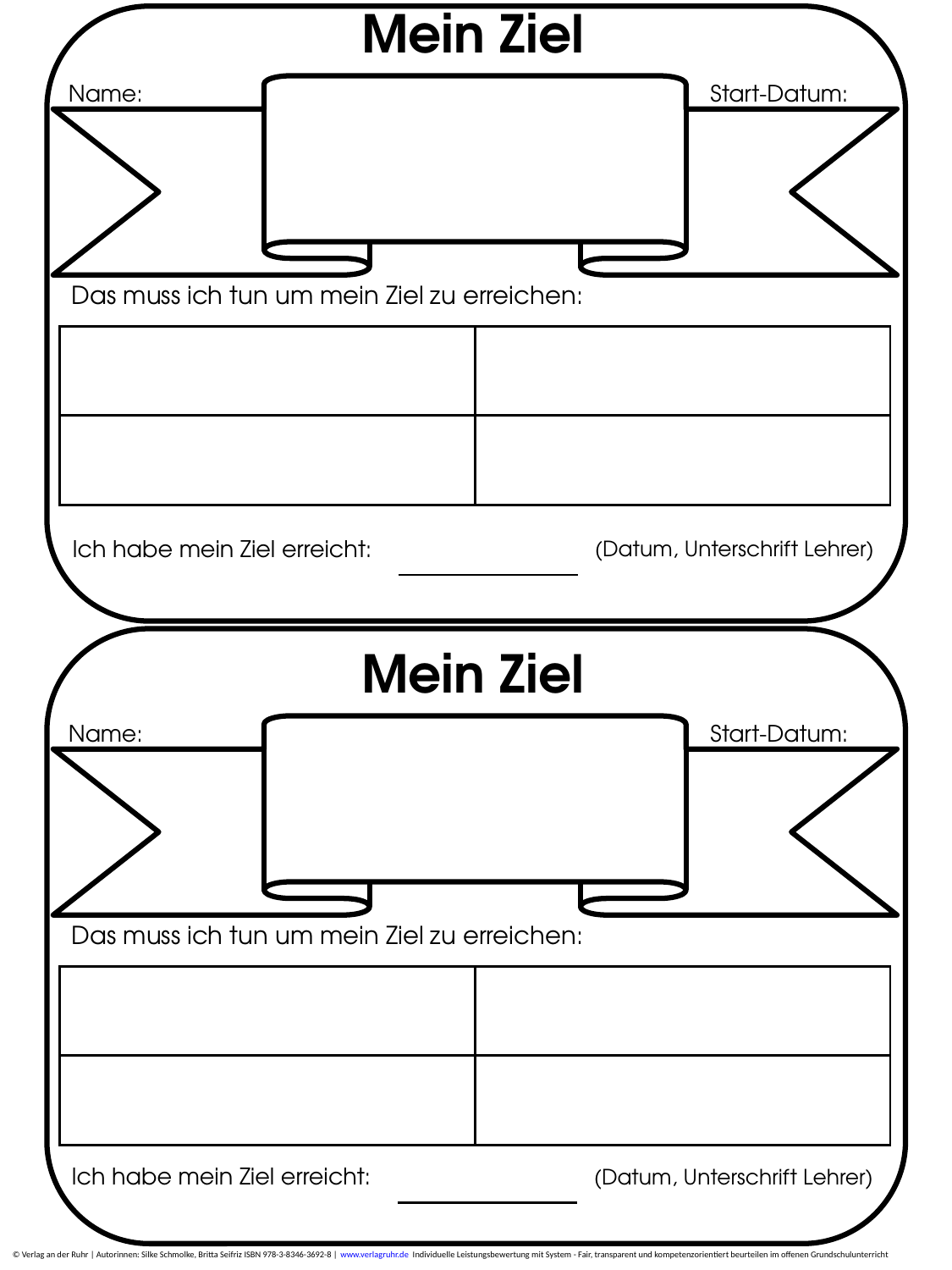

Mein Ziel

Name:
Start-Datum:

| Das muss ich tun um mein Ziel zu erreichen: |  |
| --- | --- |
|  |  |
|  |  |
| Ich habe mein Ziel erreicht: |  | (Datum, Unterschrift Lehrer) |
| --- | --- | --- |

Mein Ziel
Name:
Start-Datum:

| Das muss ich tun um mein Ziel zu erreichen: |  |
| --- | --- |
|  |  |
|  |  |
| Ich habe mein Ziel erreicht: |  | (Datum, Unterschrift Lehrer) |
| --- | --- | --- |